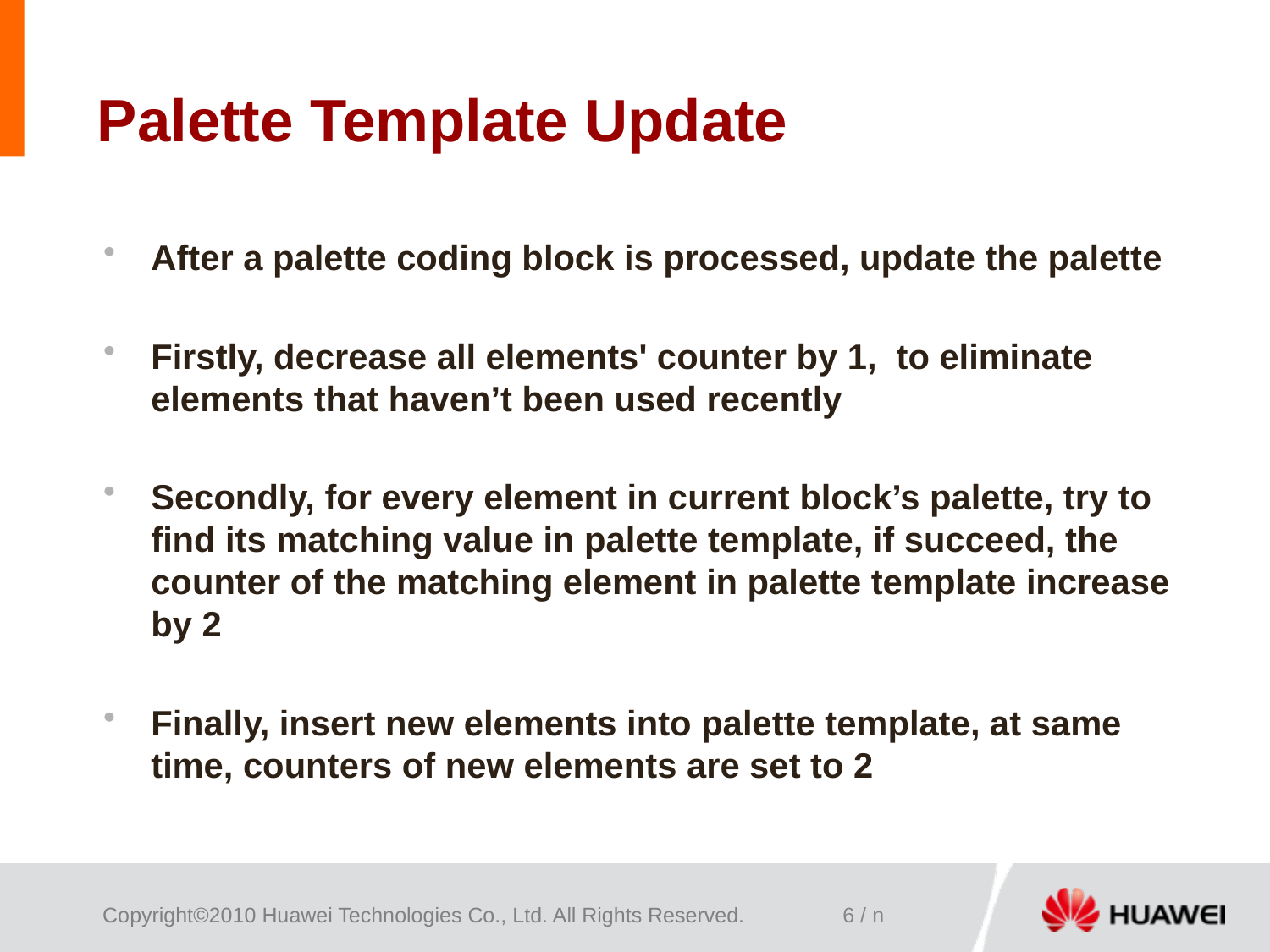

# Palette Template Update
After a palette coding block is processed, update the palette

Firstly, decrease all elements' counter by 1,  to eliminate elements that haven’t been used recently

Secondly, for every element in current block’s palette, try to find its matching value in palette template, if succeed, the counter of the matching element in palette template increase by 2

Finally, insert new elements into palette template, at same time, counters of new elements are set to 2